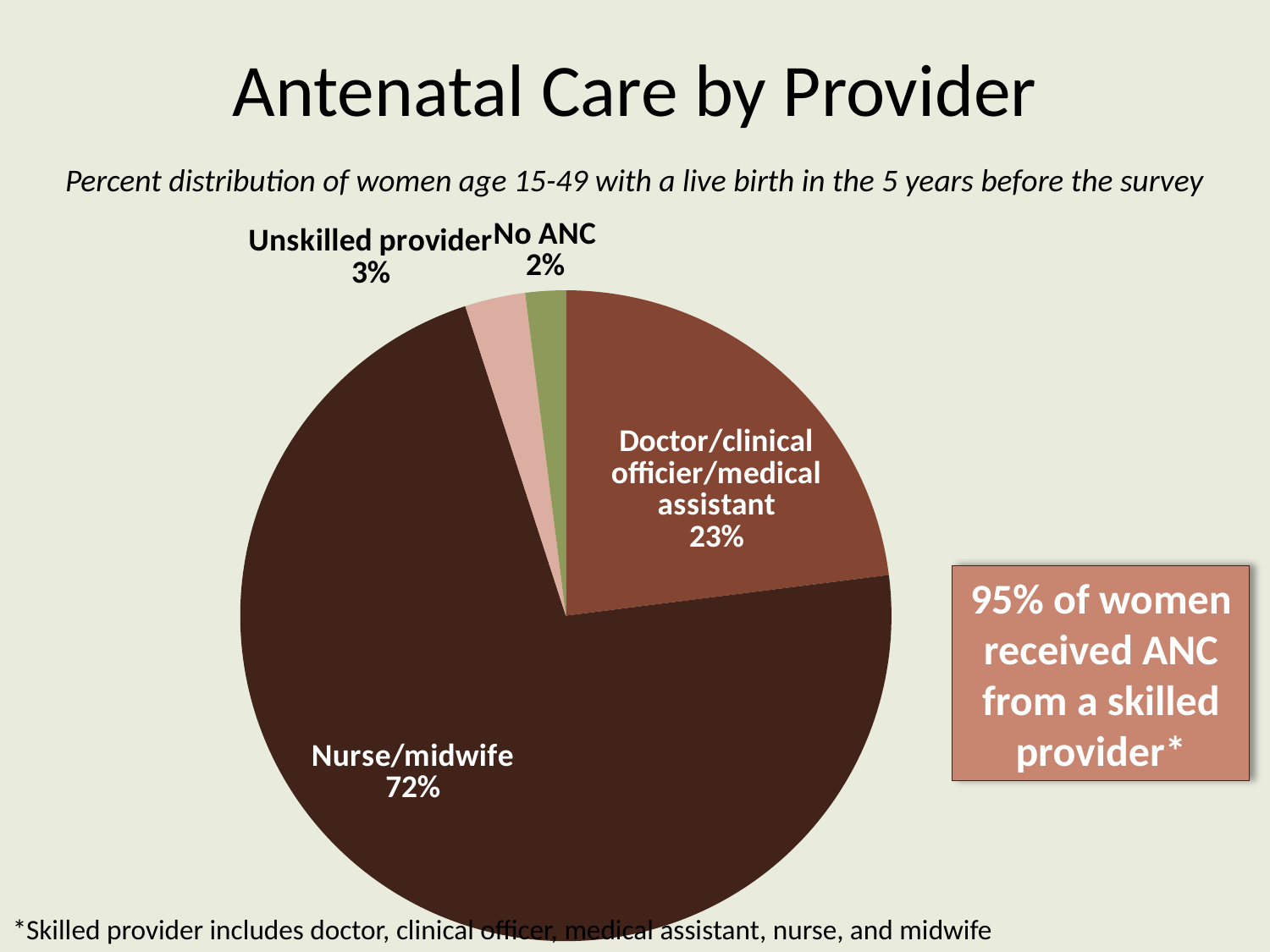

# Antenatal Care by Provider
Percent distribution of women age 15-49 with a live birth in the 5 years before the survey

### Chart

| Category | Sales |
|---|---|
| Doctor/clinical officier/medical assistant | 23.0 |
| Nurse/midwife | 72.0 |
| Unskilled provider | 3.0 |
| No ANC | 2.0 |
95% of women received ANC from a skilled provider*
*Skilled provider includes doctor, clinical officer, medical assistant, nurse, and midwife